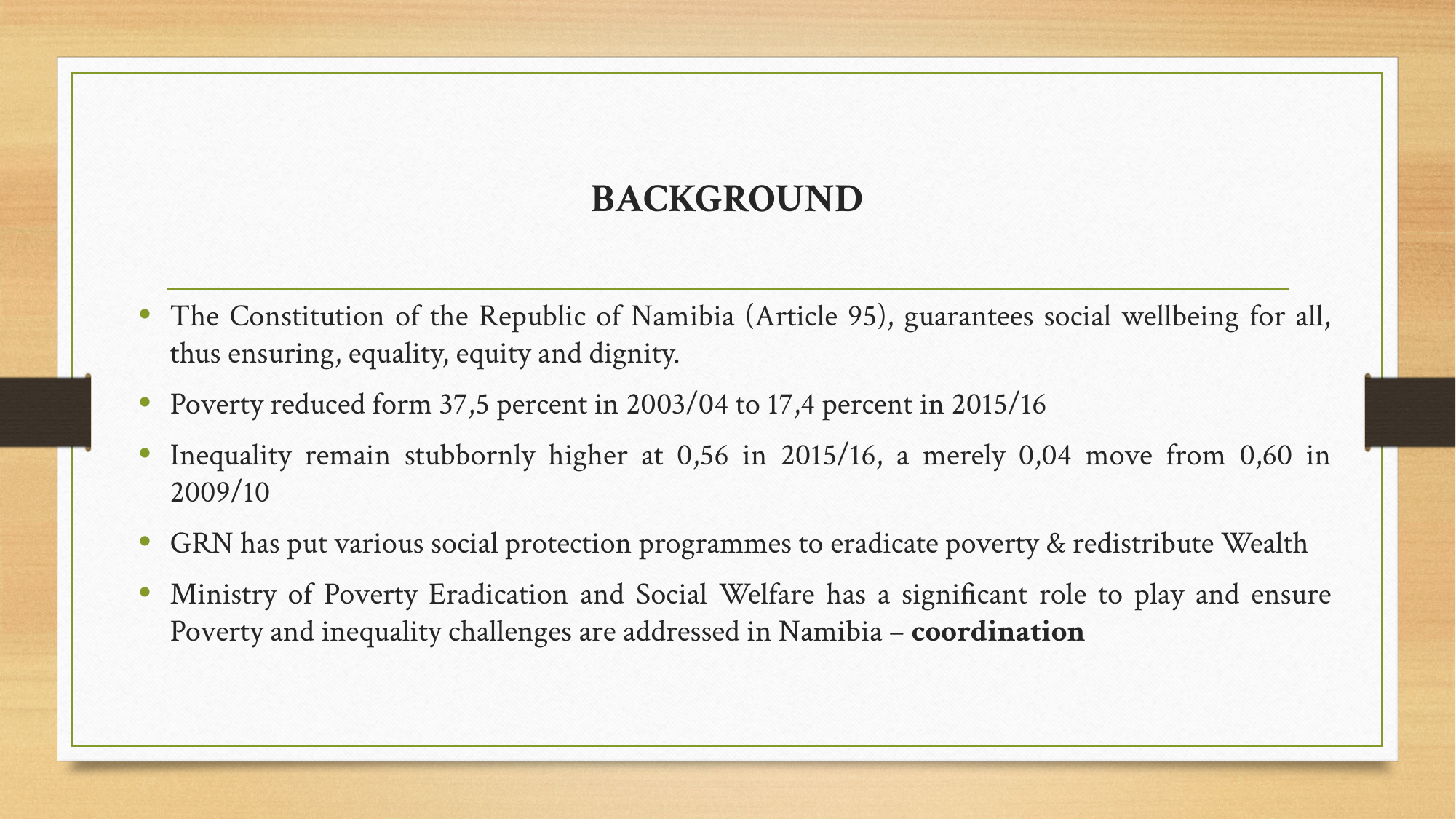

# BACKGROUND

The Constitution of the Republic of Namibia (Article 95), guarantees social wellbeing for all, thus ensuring, equality, equity and dignity.
Poverty reduced form 37,5 percent in 2003/04 to 17,4 percent in 2015/16
Inequality remain stubbornly higher at 0,56 in 2015/16, a merely 0,04 move from 0,60 in 2009/10
GRN has put various social protection programmes to eradicate poverty & redistribute Wealth
Ministry of Poverty Eradication and Social Welfare has a significant role to play and ensure Poverty and inequality challenges are addressed in Namibia – coordination